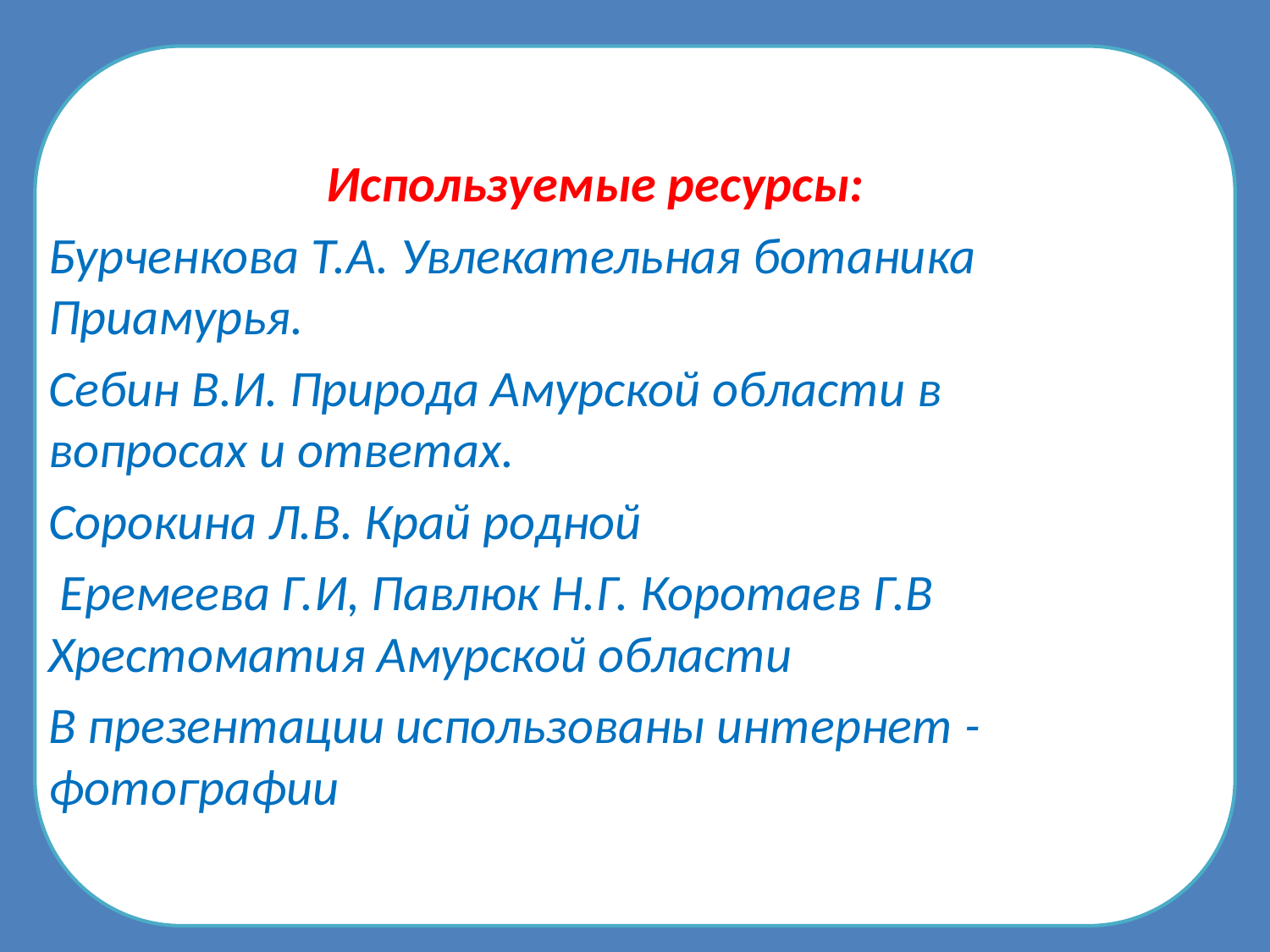

Используемые ресурсы:
Бурченкова Т.А. Увлекательная ботаника Приамурья.
Себин В.И. Природа Амурской области в вопросах и ответах.
Сорокина Л.В. Край родной
 Еремеева Г.И, Павлюк Н.Г. Коротаев Г.В Хрестоматия Амурской области
В презентации использованы интернет - фотографии

#